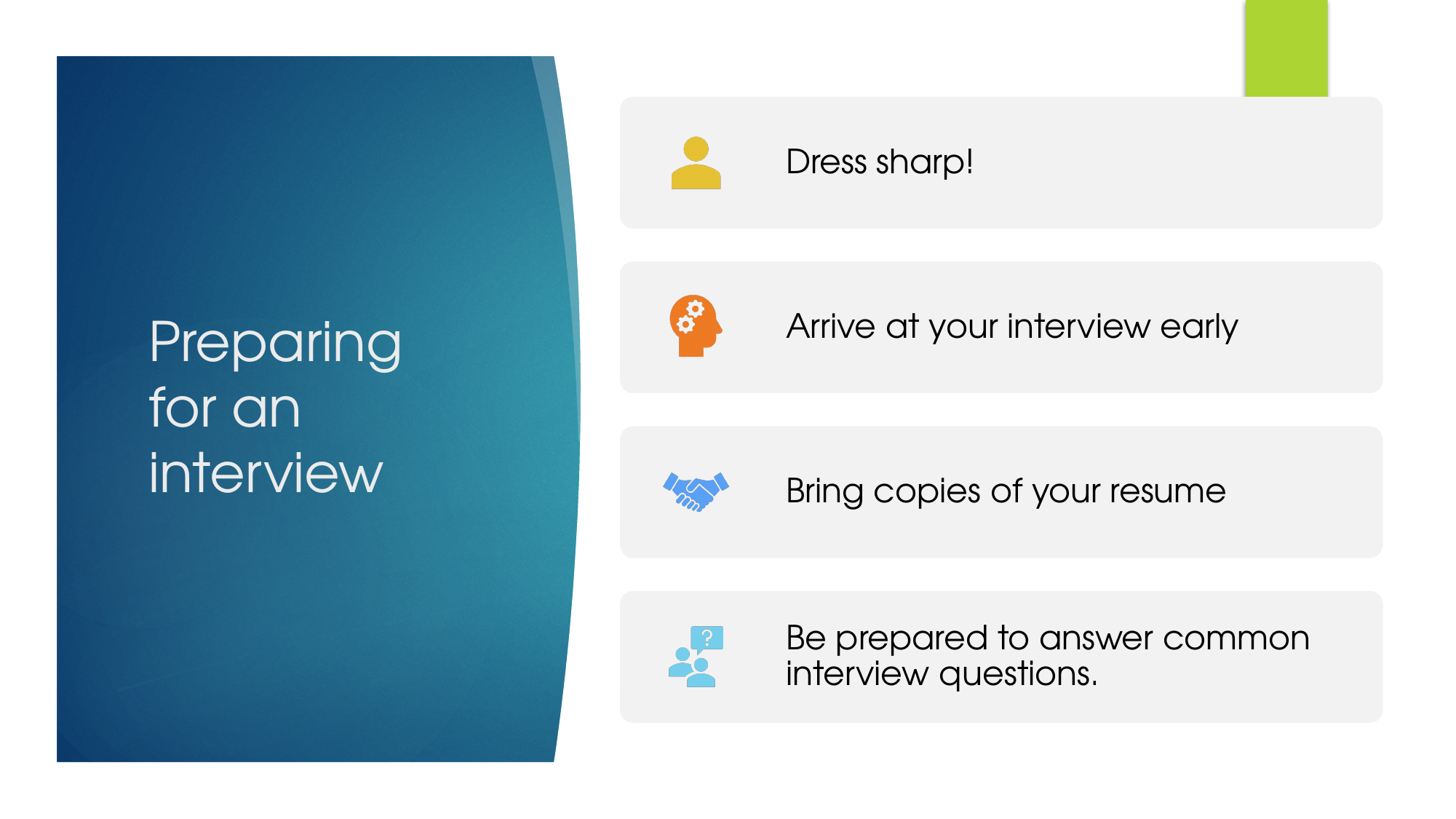

Dress sharp!
Arrive at your interview early
Bring copies of your resume
Be prepared to answer common interview questions.
# Preparing for an interview